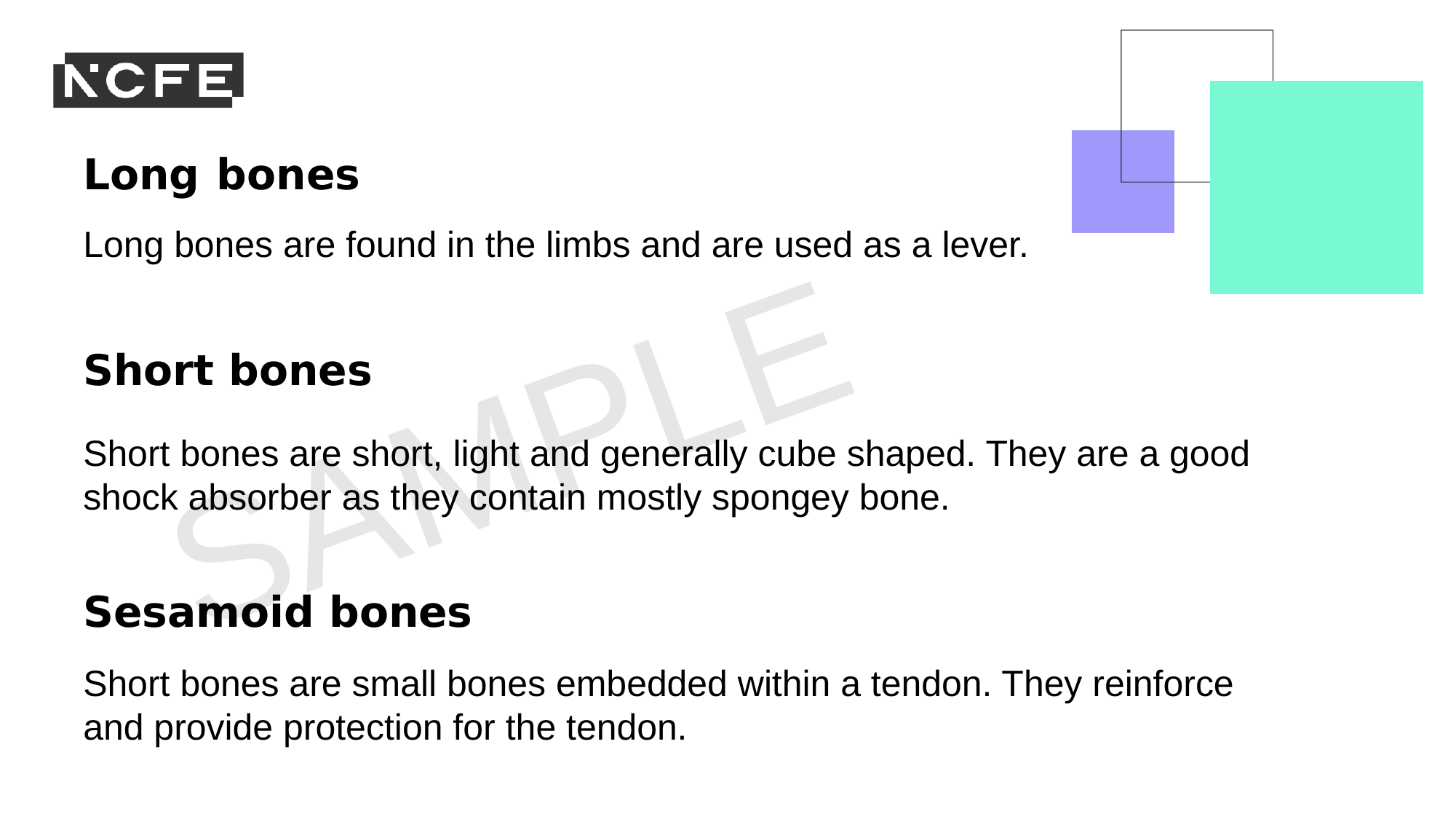

Long bones
Long bones are found in the limbs and are used as a lever.
Short bones
Short bones are short, light and generally cube shaped. They are a good shock absorber as they contain mostly spongey bone.
Sesamoid bones
Short bones are small bones embedded within a tendon. They reinforce and provide protection for the tendon.